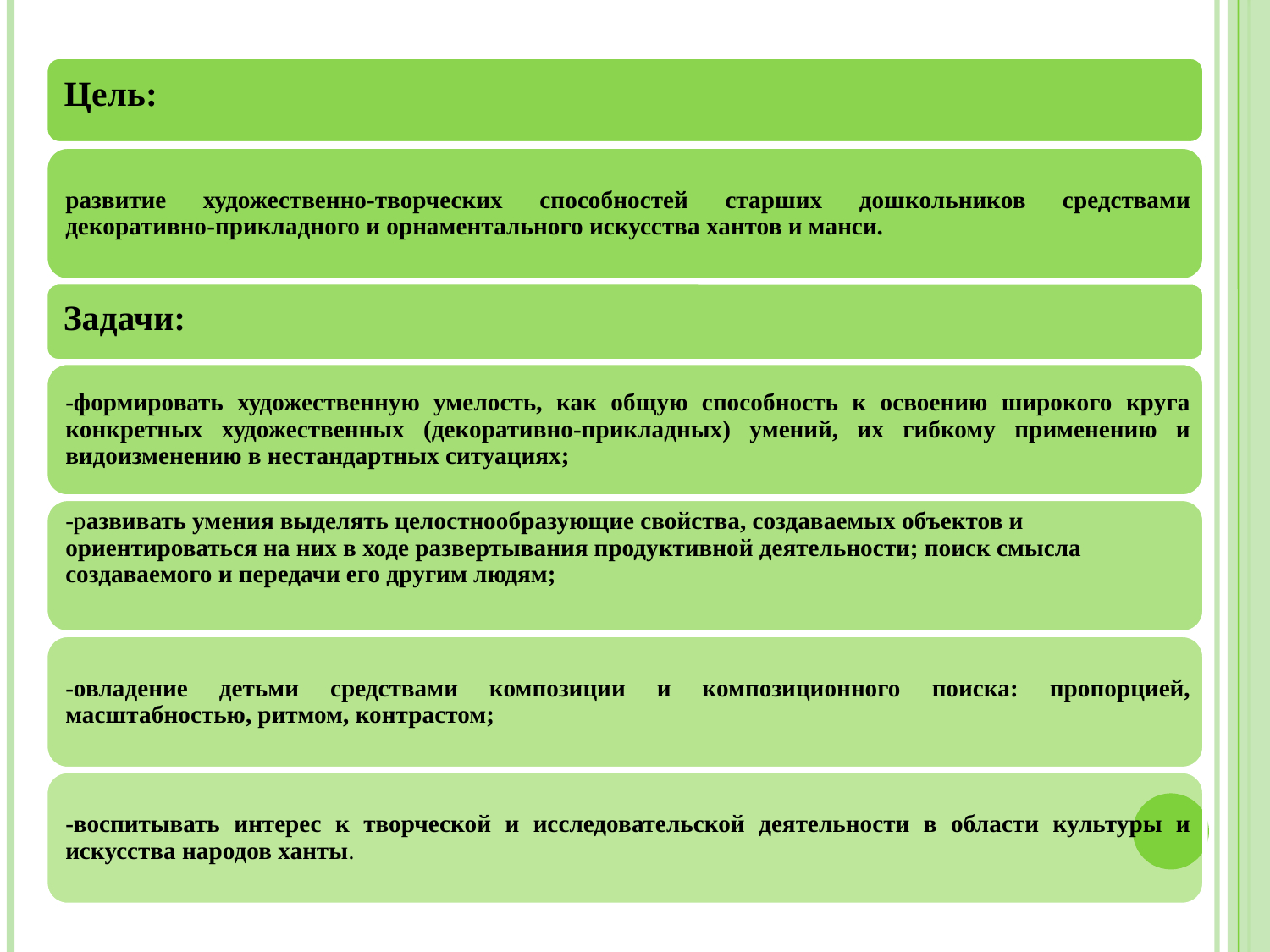

Цель:
развитие художественно-творческих способностей старших дошкольников средствами декоративно-прикладного и орнаментального искусства хантов и манси.
Задачи:
-формировать художественную умелость, как общую способность к освоению широкого круга конкретных художественных (декоративно-прикладных) умений, их гибкому применению и видоизменению в нестандартных ситуациях;
-развивать умения выделять целостнообразующие свойства, создаваемых объектов и ориентироваться на них в ходе развертывания продуктивной деятельности; поиск смысла создаваемого и передачи его другим людям;

-овладение детьми средствами композиции и композиционного поиска: пропорцией, масштабностью, ритмом, контрастом;
-воспитывать интерес к творческой и исследовательской деятельности в области культуры и искусства народов ханты.